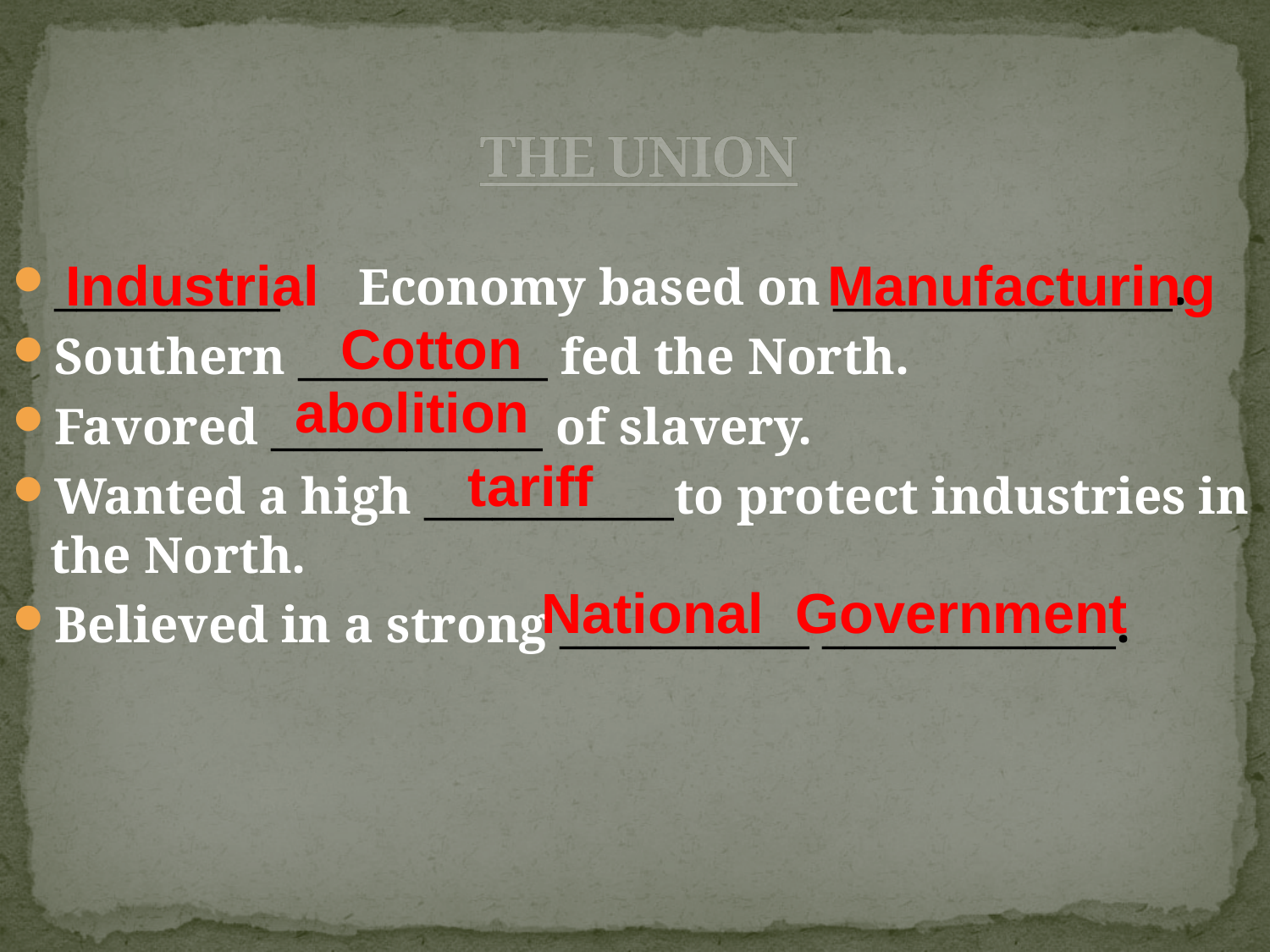

# THE UNION

__________      Economy based on _______________.
Southern ___________ fed the North.
Favored ____________ of slavery.
Wanted a high ___________to protect industries in the North.
Believed in a strong ___________ _____________.
Industrial
Manufacturing
Cotton
abolition
tariff
National
Government